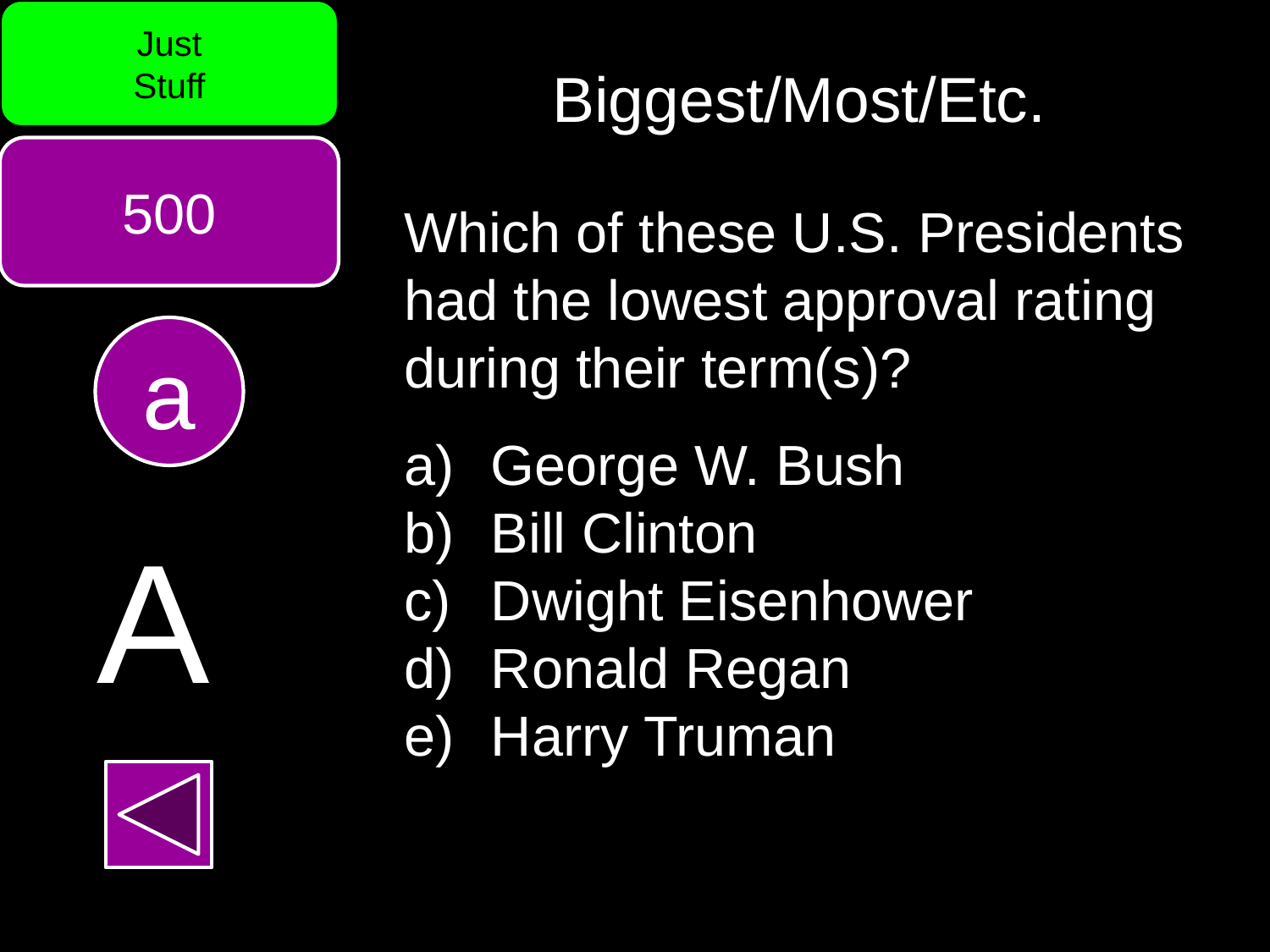

Just
Stuff
Biggest/Most/Etc.
500
Which of these U.S. Presidents had the lowest approval rating during their term(s)?

 George W. Bush
 Bill Clinton
 Dwight Eisenhower
 Ronald Regan
 Harry Truman
a
A